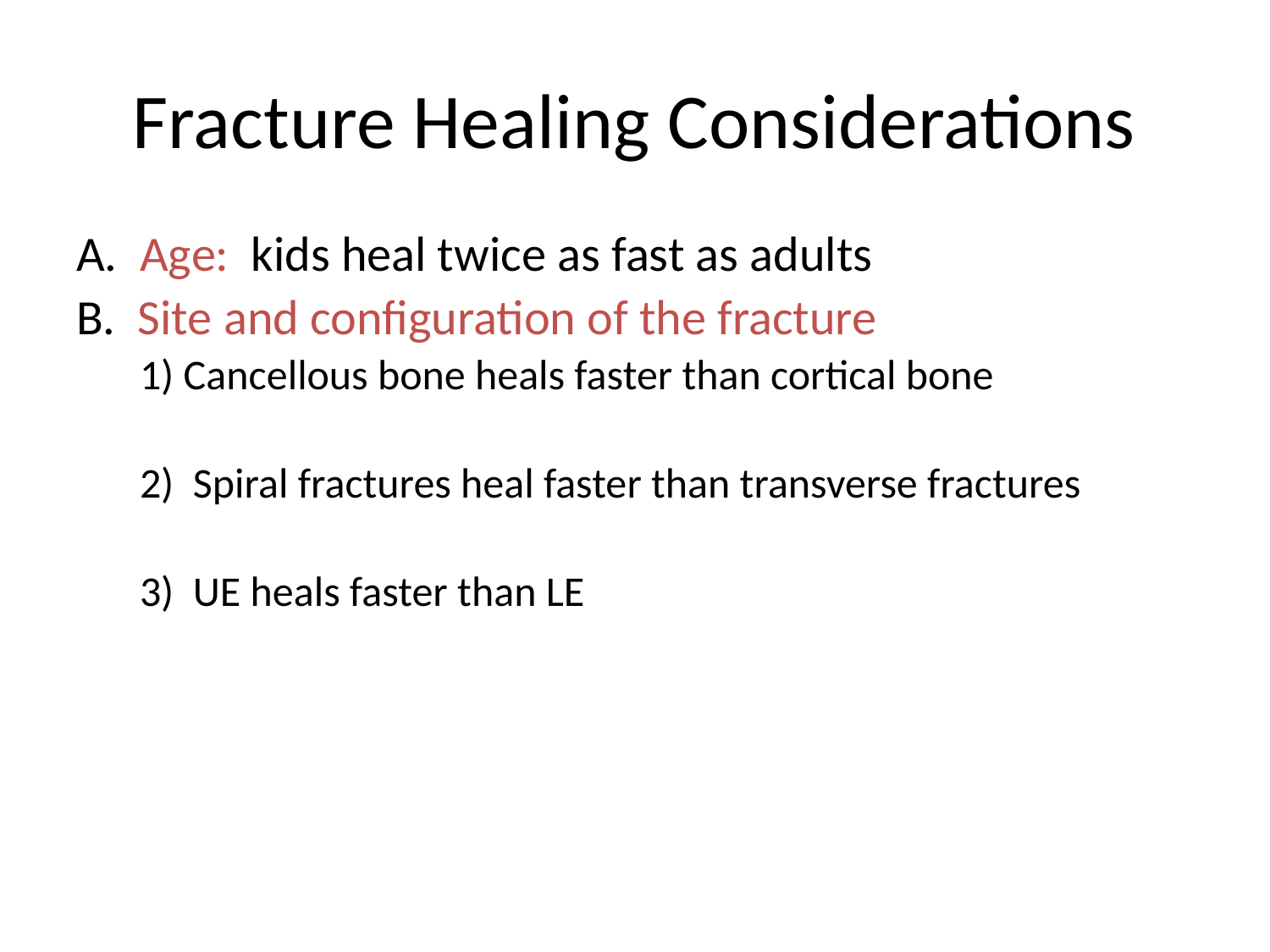

# Fracture Healing Considerations
A.  Age:  kids heal twice as fast as adults
B.  Site and configuration of the fracture
1) Cancellous bone heals faster than cortical bone

2)  Spiral fractures heal faster than transverse fractures

3)  UE heals faster than LE